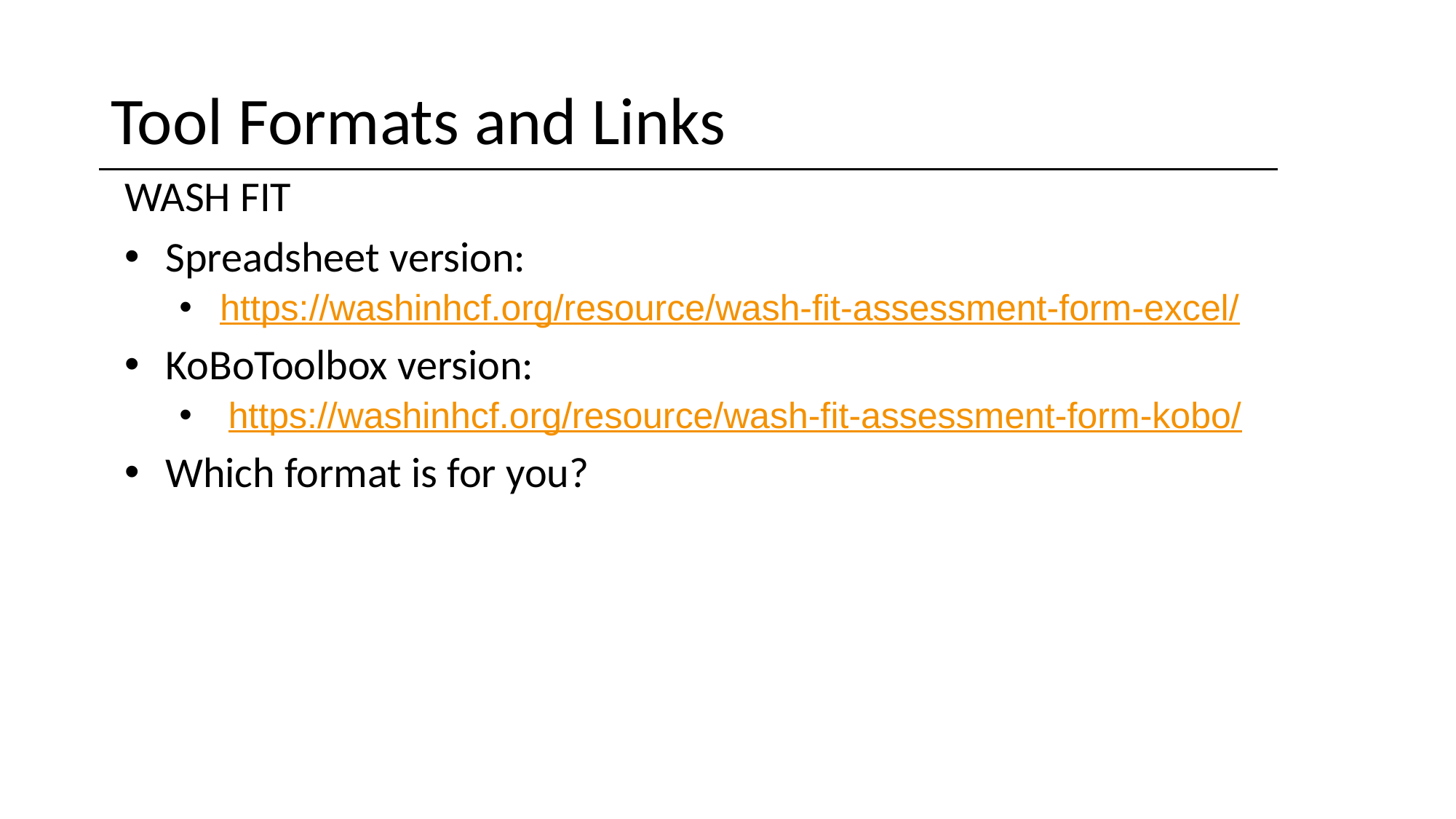

# Tool Formats and Links
WASH FIT
Spreadsheet version:
https://washinhcf.org/resource/wash-fit-assessment-form-excel/
KoBoToolbox version:
 https://washinhcf.org/resource/wash-fit-assessment-form-kobo/
Which format is for you?